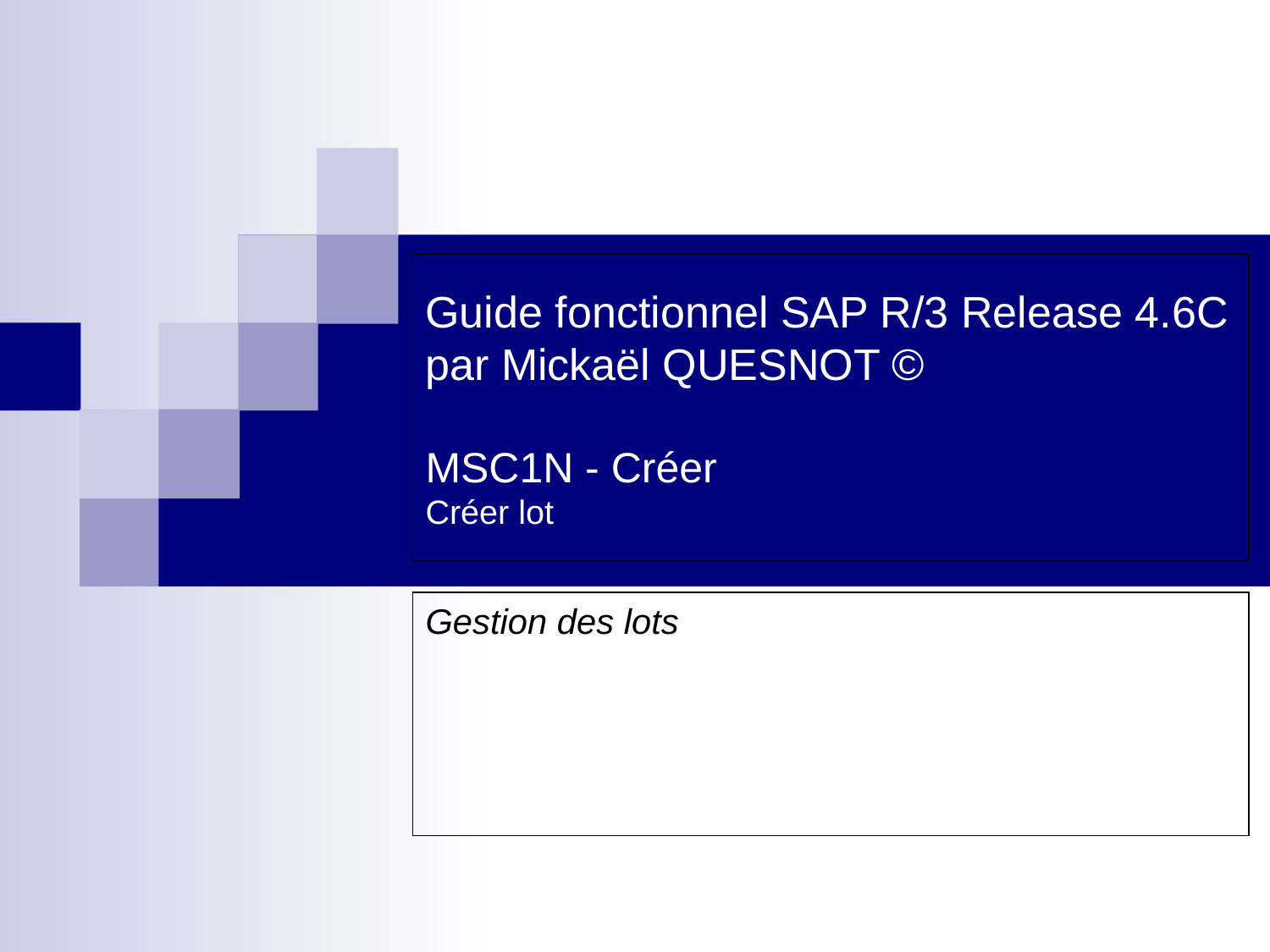

# Guide fonctionnel SAP R/3 Release 4.6C par Mickaël QUESNOT © MSC1N - Créer Créer lot
Gestion des lots